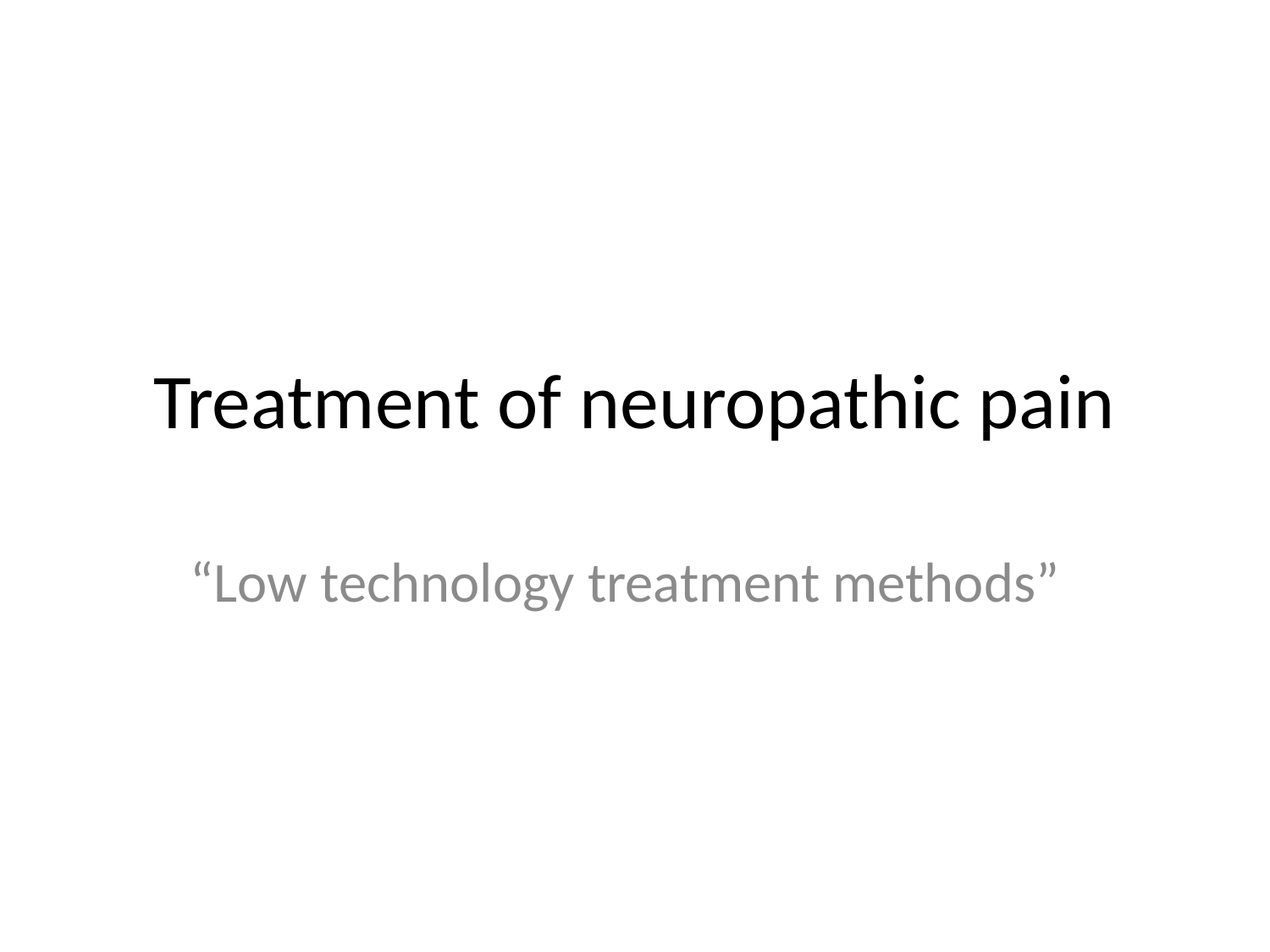

# Treatment of neuropathic pain
“Low technology treatment methods”